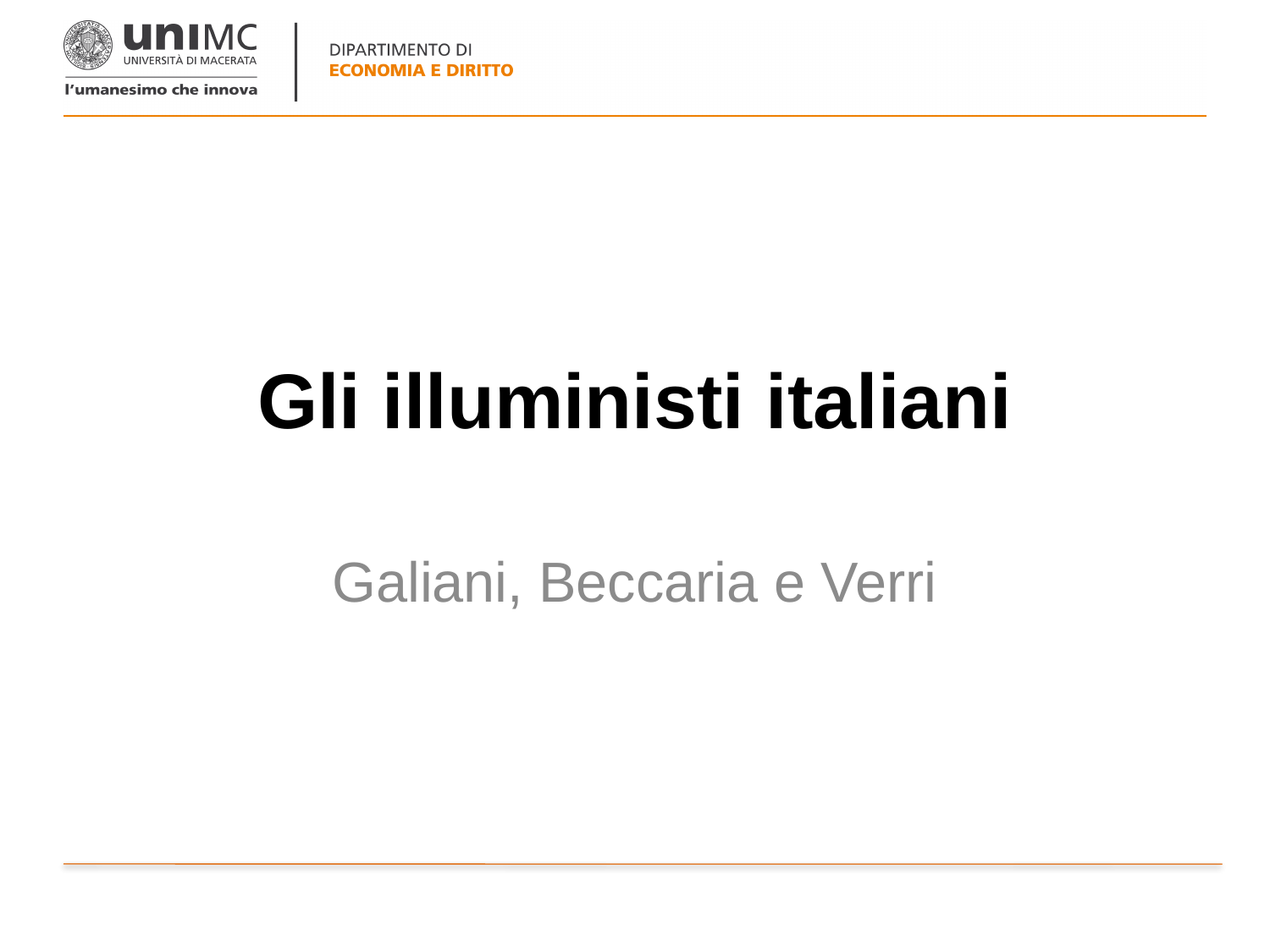

# Gli illuministi italiani
Galiani, Beccaria e Verri